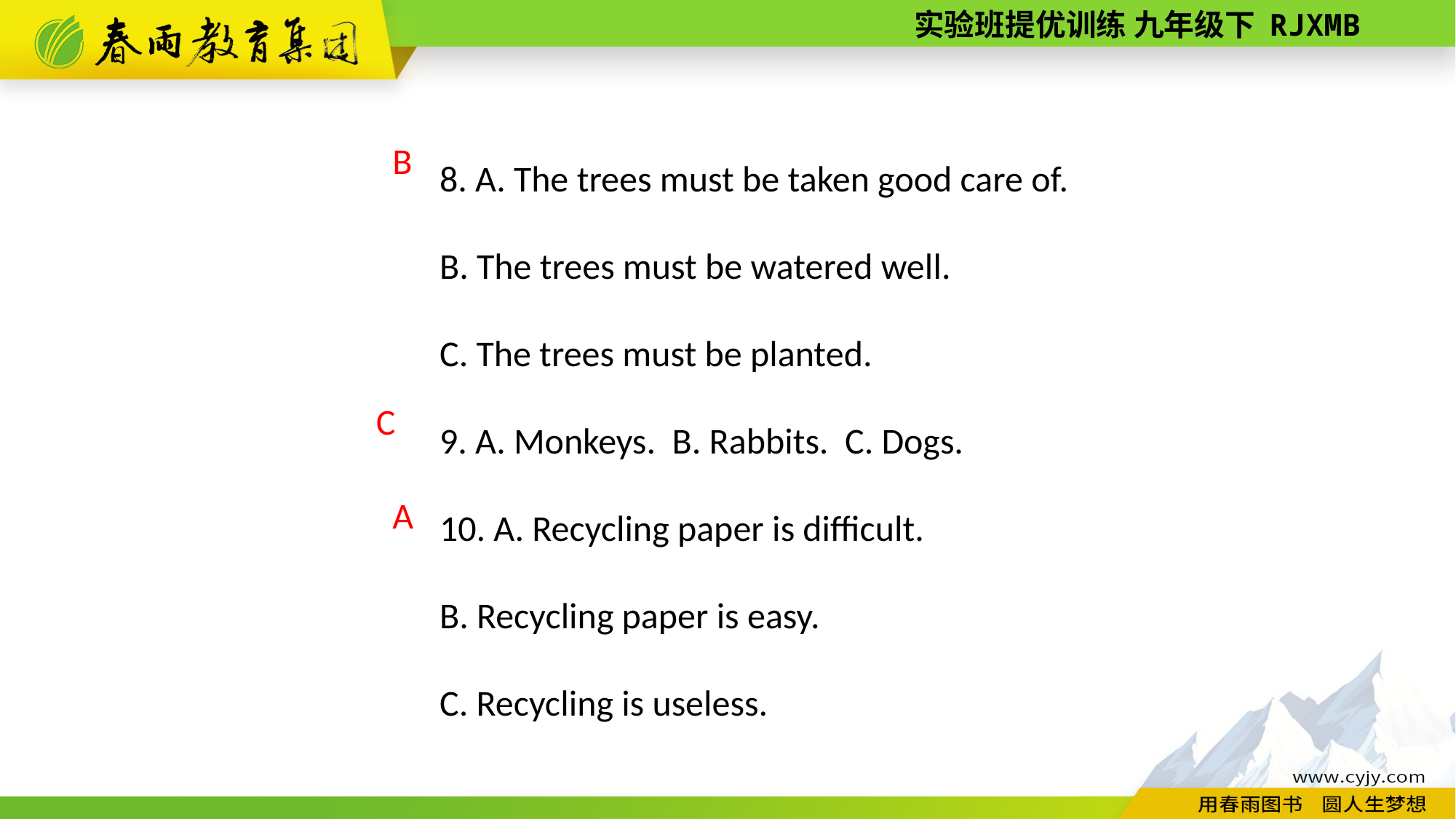

8. A. The trees must be taken good care of.
B. The trees must be watered well.
C. The trees must be planted.
9. A. Monkeys.  B. Rabbits.  C. Dogs.
10. A. Recycling paper is difficult.
B. Recycling paper is easy.
C. Recycling is useless.
B
C
A